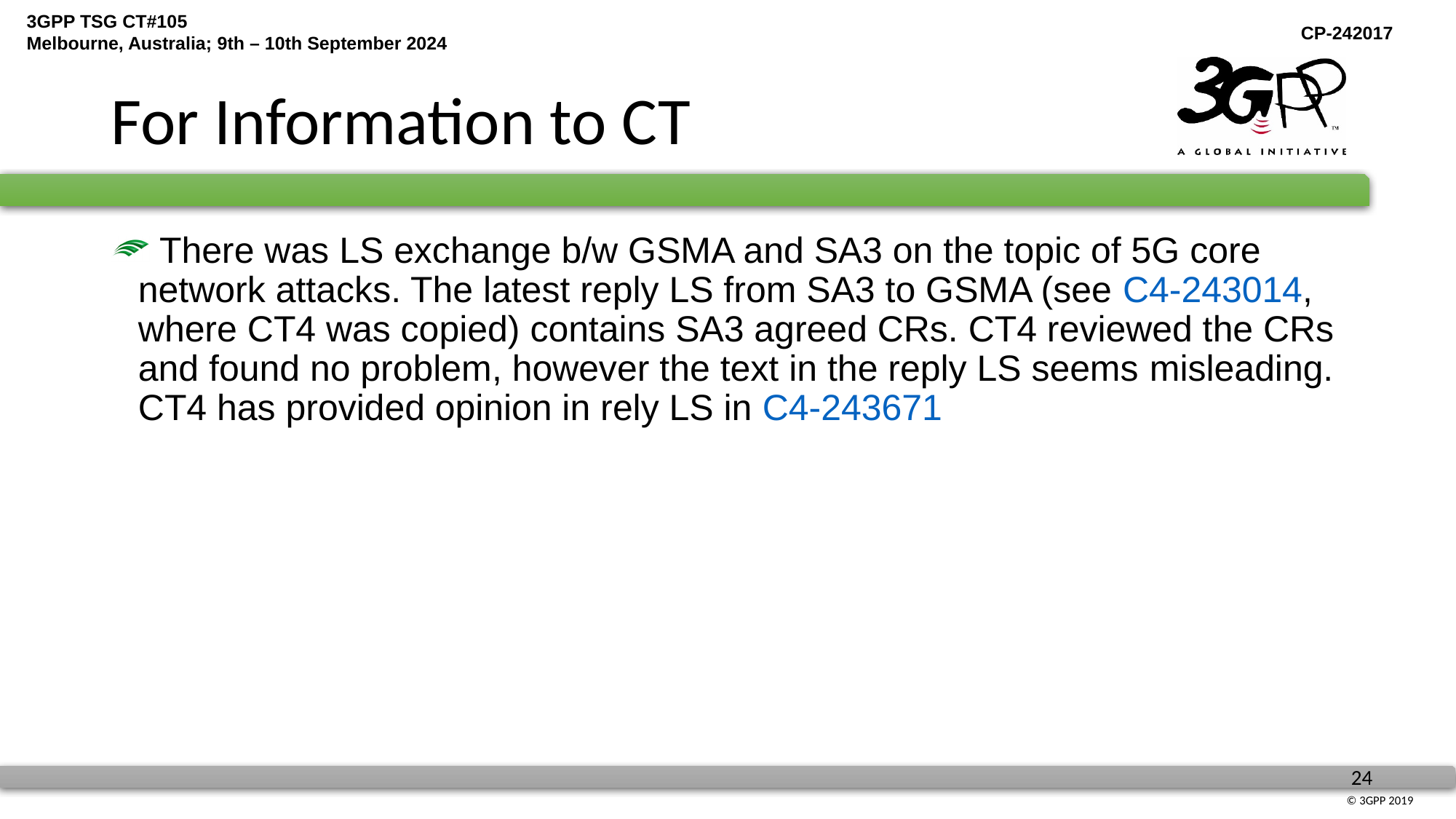

# For Information to CT
 There was LS exchange b/w GSMA and SA3 on the topic of 5G core network attacks. The latest reply LS from SA3 to GSMA (see C4-243014, where CT4 was copied) contains SA3 agreed CRs. CT4 reviewed the CRs and found no problem, however the text in the reply LS seems misleading.
CT4 has provided opinion in rely LS in C4-243671